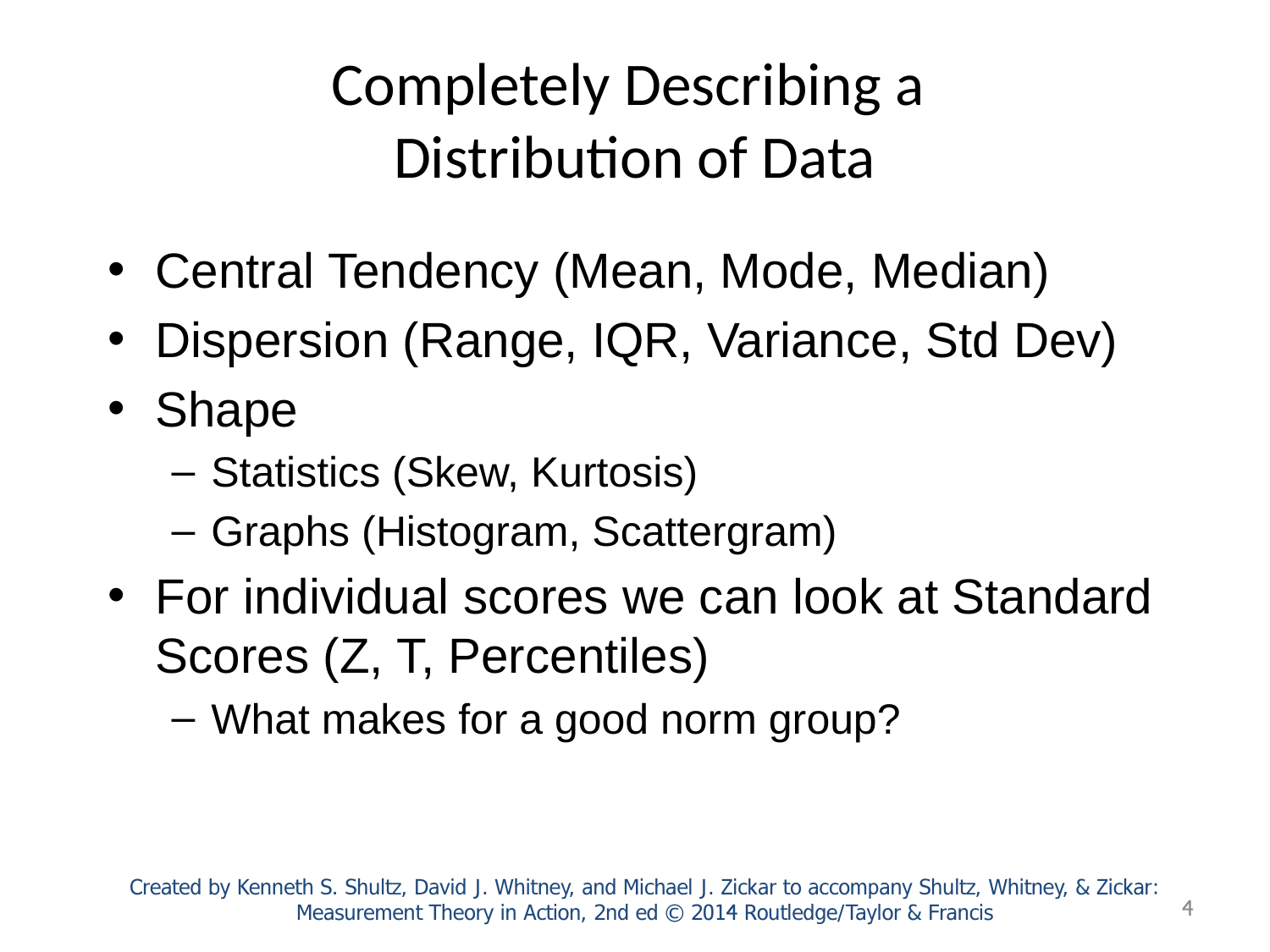

# Completely Describing a Distribution of Data
Central Tendency (Mean, Mode, Median)
Dispersion (Range, IQR, Variance, Std Dev)
Shape
Statistics (Skew, Kurtosis)
Graphs (Histogram, Scattergram)
For individual scores we can look at Standard Scores (Z, T, Percentiles)
What makes for a good norm group?

Created by Kenneth S. Shultz, David J. Whitney, and Michael J. Zickar to accompany Shultz, Whitney, & Zickar: Measurement Theory in Action, 2nd ed © 2014 Routledge/Taylor & Francis
4